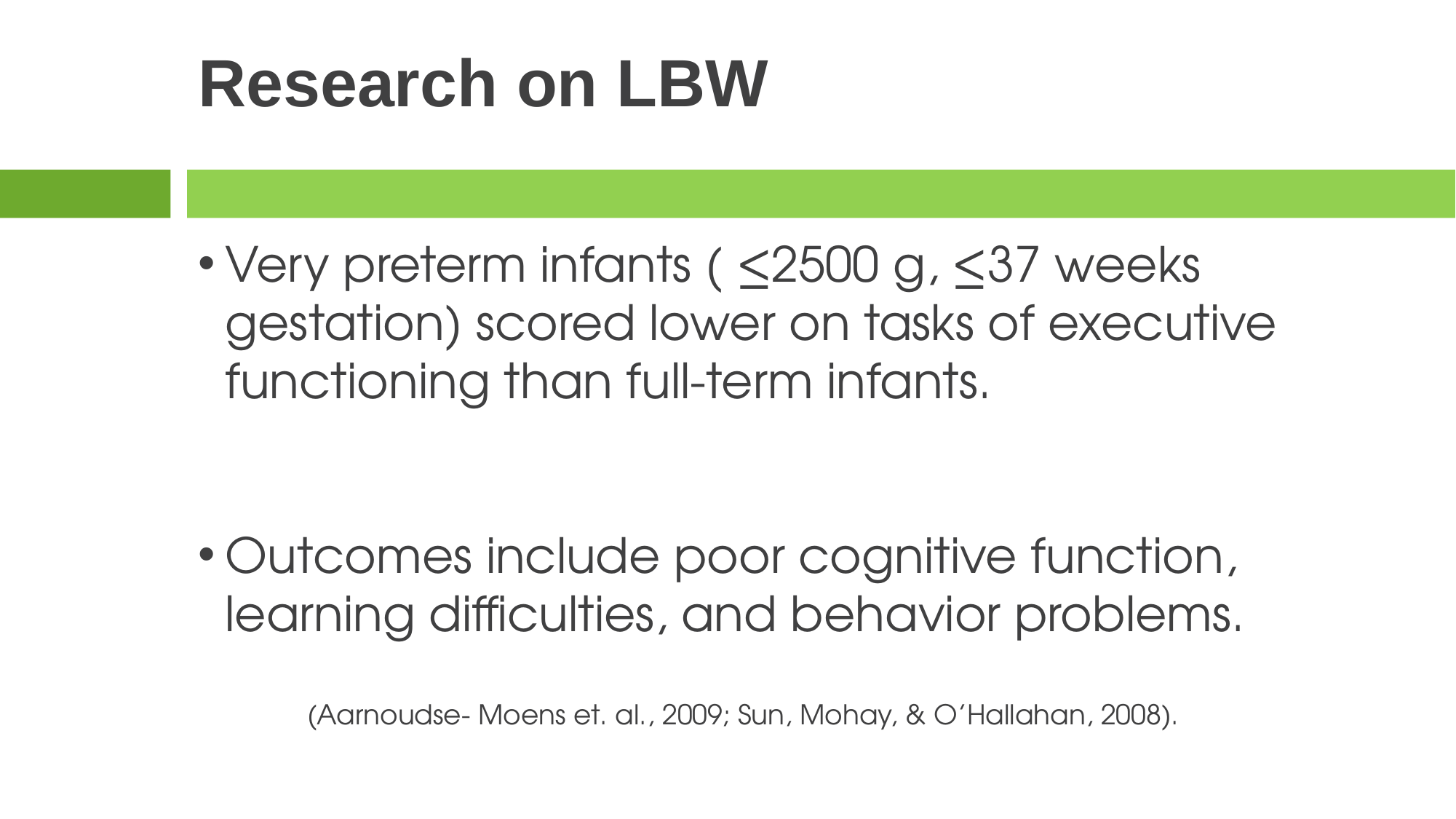

# Research on LBW
Very preterm infants ( ≤2500 g, ≤37 weeks gestation) scored lower on tasks of executive functioning than full-term infants.
Outcomes include poor cognitive function, learning difficulties, and behavior problems.
	(Aarnoudse- Moens et. al., 2009; Sun, Mohay, & O’Hallahan, 2008).